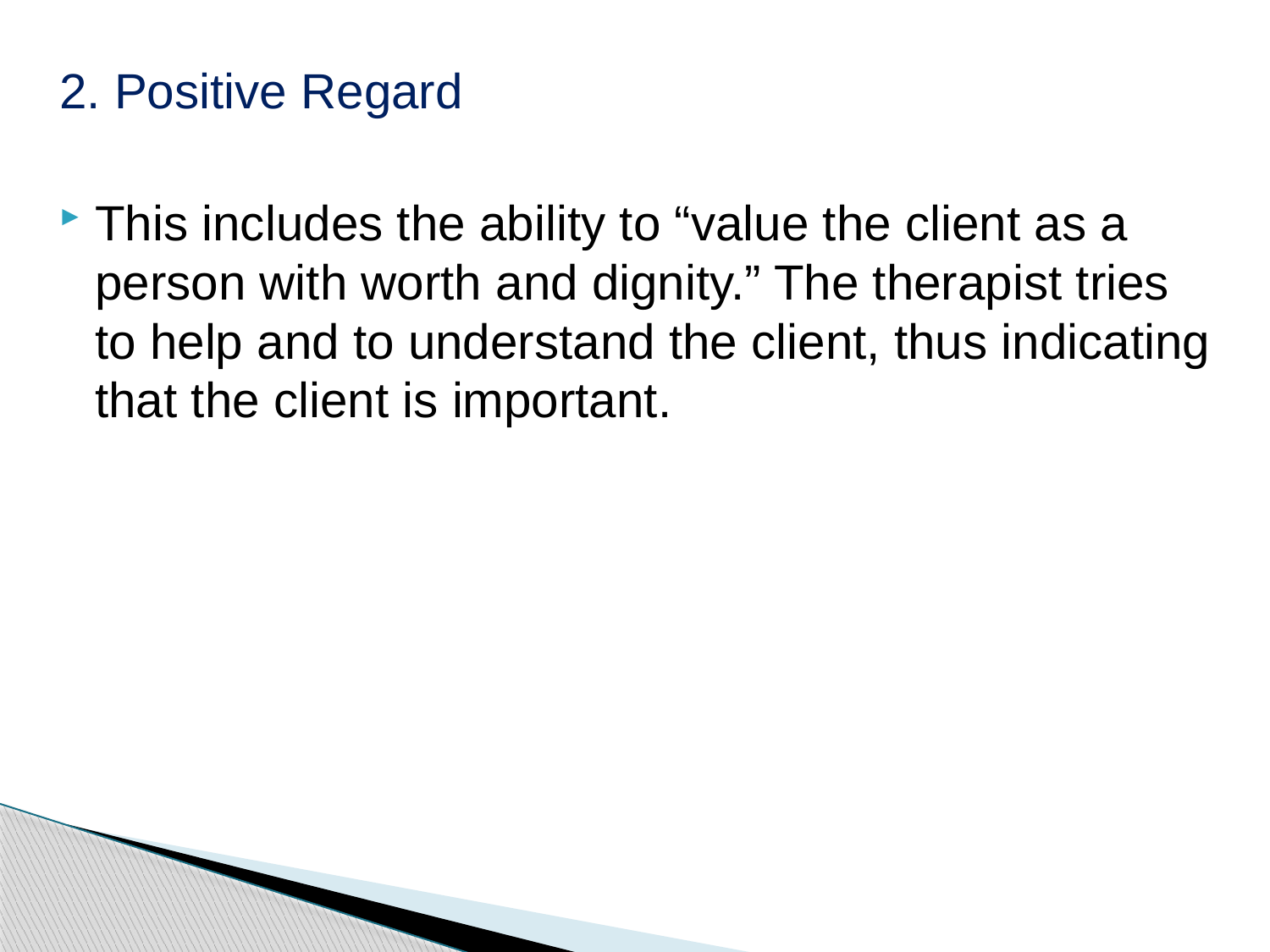

2. Positive Regard

This includes the ability to “value the client as a person with worth and dignity.” The therapist tries to help and to understand the client, thus indicating that the client is important.